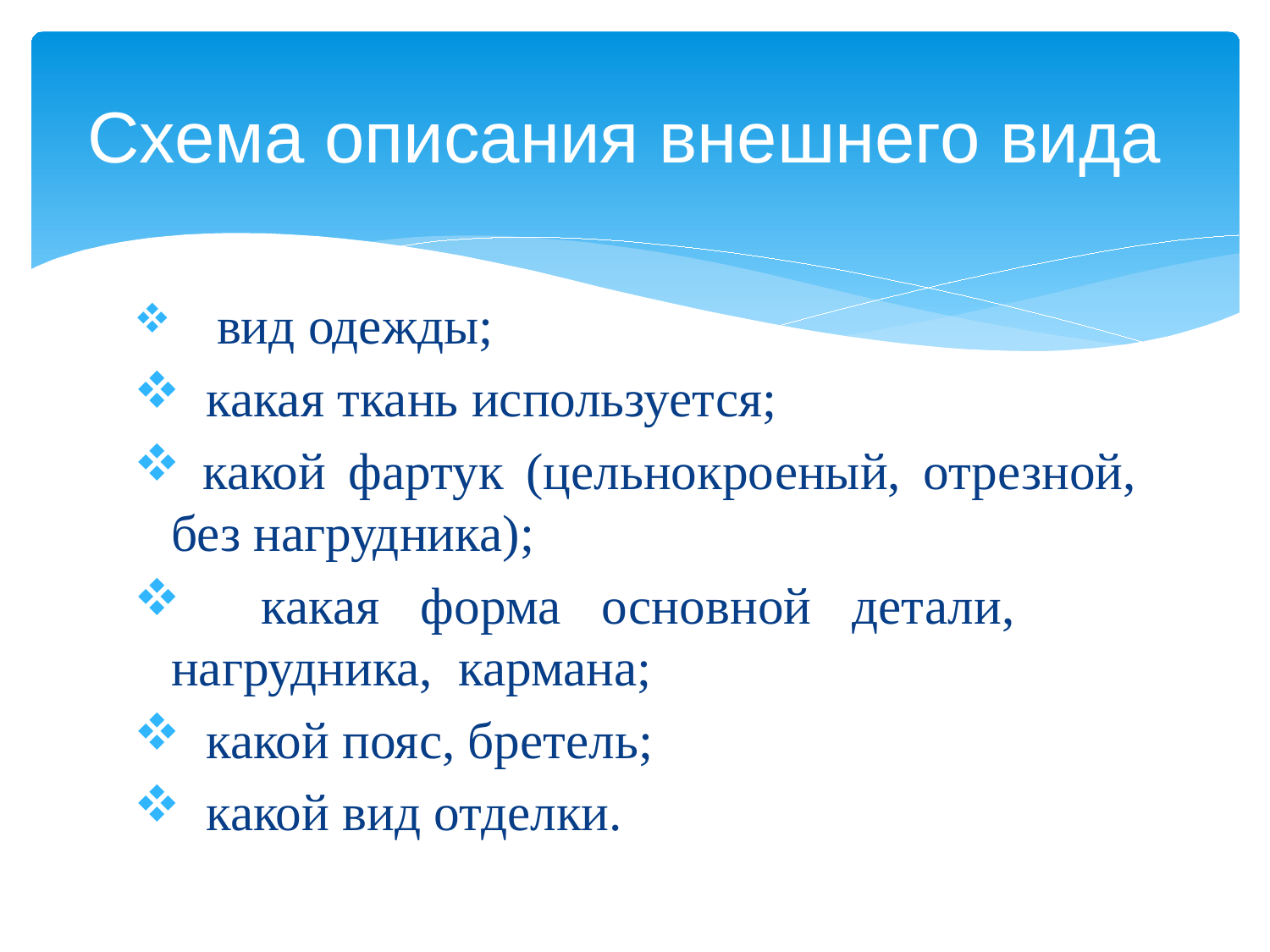

# Схема описания внешнего вида
    вид одежды;
  какая ткань используется;
 какой фартук (цельнокроеный, отрезной, без нагрудника);
  какая форма основной детали,    нагрудника,  кармана;
  какой пояс, бретель;
  какой вид отделки.